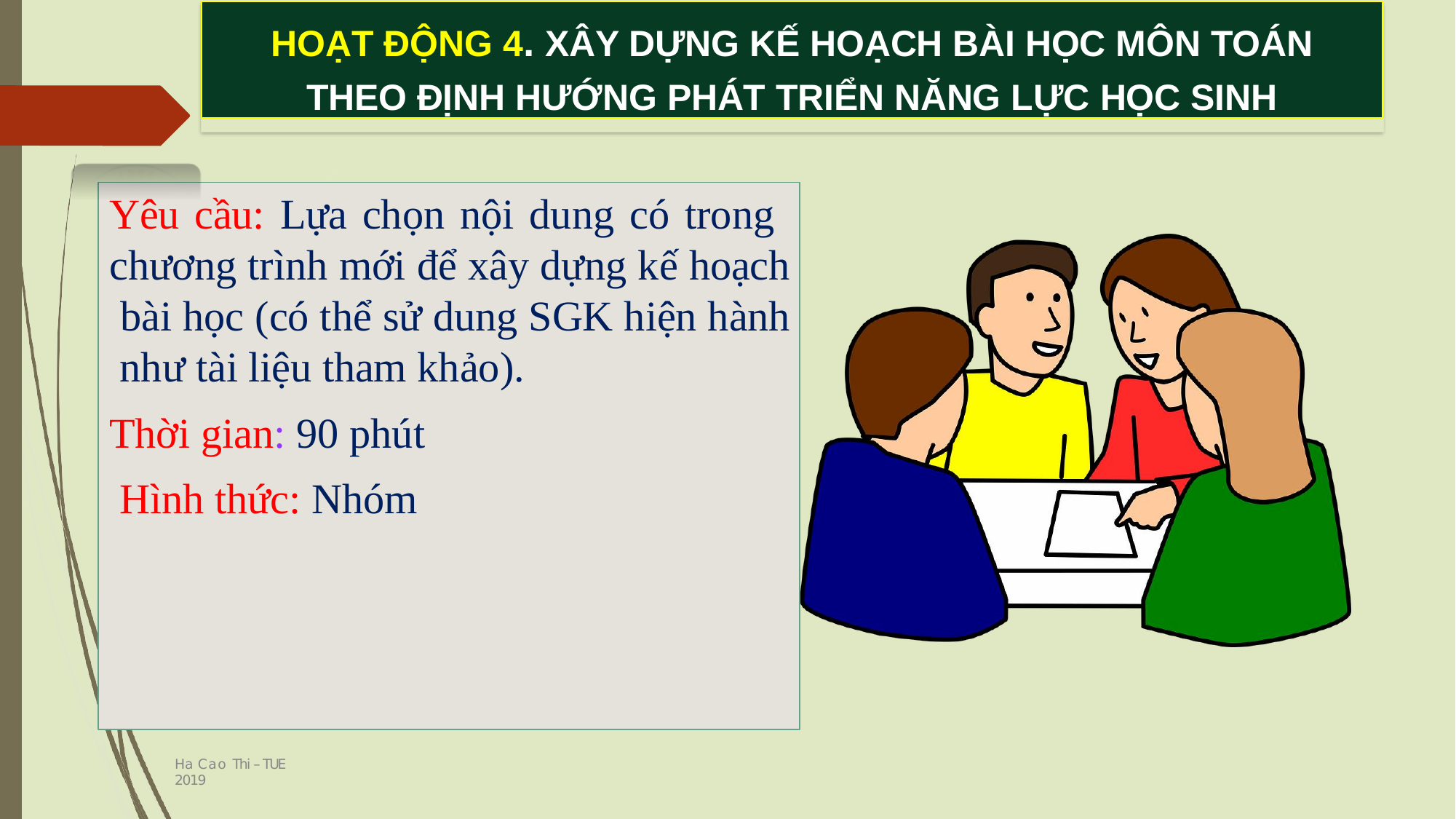

HOẠT ĐỘNG 4. XÂY DỰNG KẾ HOẠCH BÀI HỌC MÔN TOÁN
THEO ĐỊNH HƯỚNG PHÁT TRIỂN NĂNG LỰC HỌC SINH

Yêu cầu: Lựa chọn nội dung có trong  chương trình mới để xây dựng kế hoạch  bài học (có thể sử dung SGK hiện hành  như tài liệu tham khảo).
Thời gian: 90 phút  Hình thức: Nhóm

Ha Cao Thi – TUE 2019